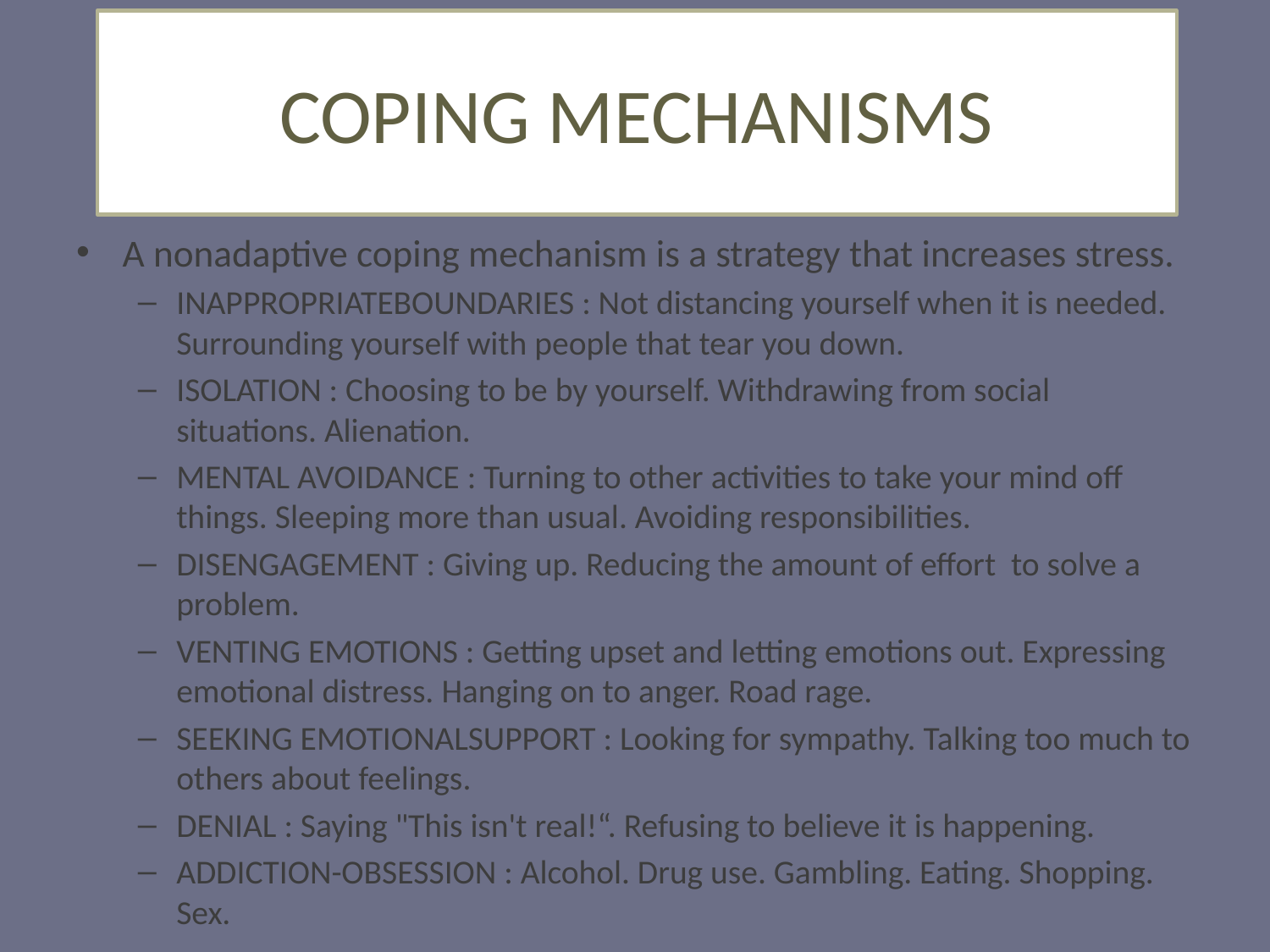

COPING MECHANISMS
A nonadaptive coping mechanism is a strategy that increases stress.
INAPPROPRIATEBOUNDARIES : Not distancing yourself when it is needed. Surrounding yourself with people that tear you down.
ISOLATION : Choosing to be by yourself. Withdrawing from social situations. Alienation.
MENTAL AVOIDANCE : Turning to other activities to take your mind off things. Sleeping more than usual. Avoiding responsibilities.
DISENGAGEMENT : Giving up. Reducing the amount of effort  to solve a problem.
VENTING EMOTIONS : Getting upset and letting emotions out. Expressing emotional distress. Hanging on to anger. Road rage.
SEEKING EMOTIONALSUPPORT : Looking for sympathy. Talking too much to others about feelings.
DENIAL : Saying "This isn't real!“. Refusing to believe it is happening.
ADDICTION-OBSESSION : Alcohol. Drug use. Gambling. Eating. Shopping. Sex.